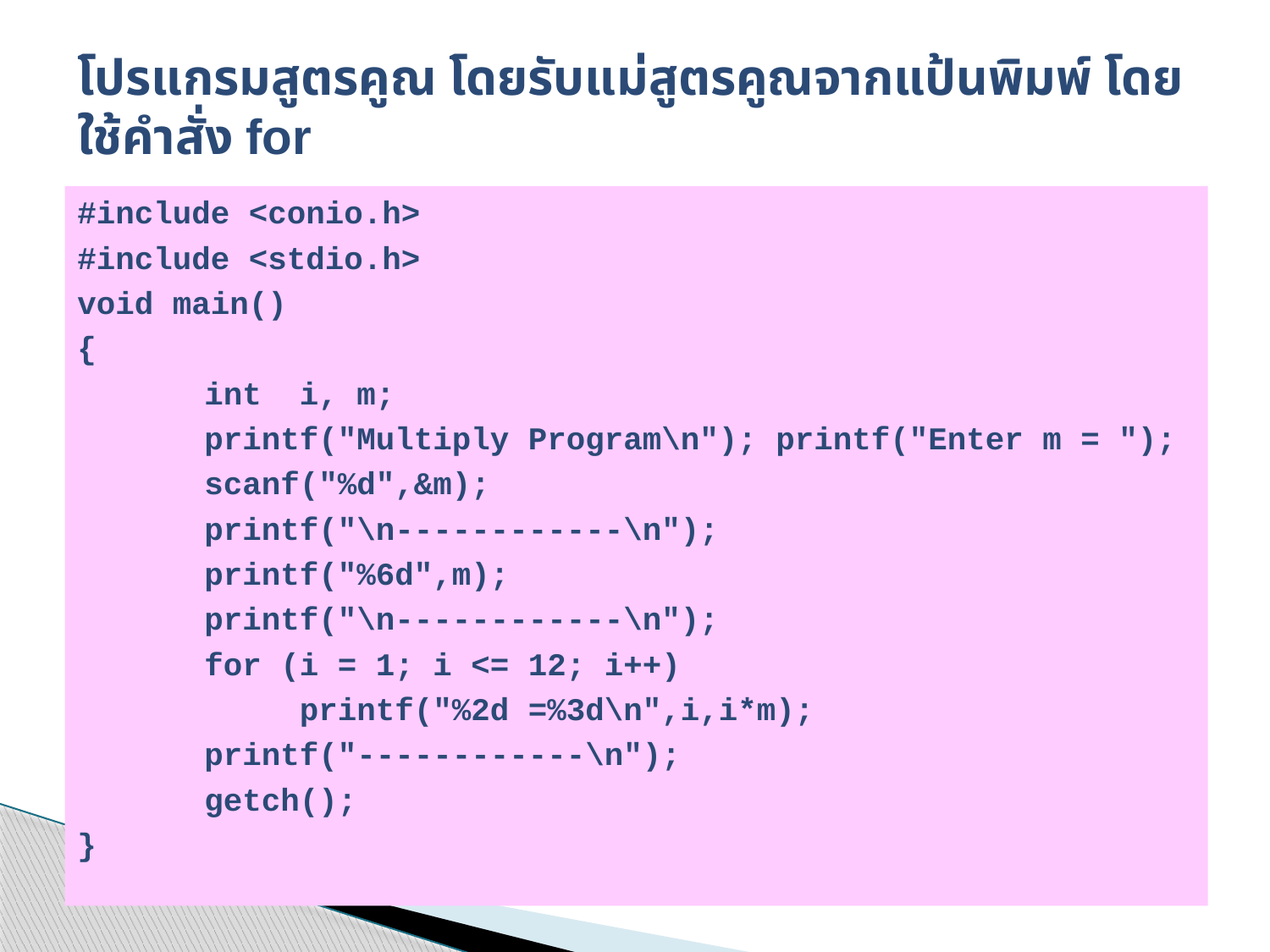

# โปรแกรมสูตรคูณ โดยรับแม่สูตรคูณจากแป้นพิมพ์ โดยใช้คำสั่ง for
#include <conio.h>
#include <stdio.h>
void main()
{
	int  i, m;
 	printf("Multiply Program\n"); printf("Enter m = ");
	scanf("%d",&m);
	printf("\n------------\n");
	printf("%6d",m);
	printf("\n------------\n");
	for (i = 1; i <= 12; i++)
	     printf("%2d =%3d\n",i,i*m);
	printf("------------\n");
	getch();
}